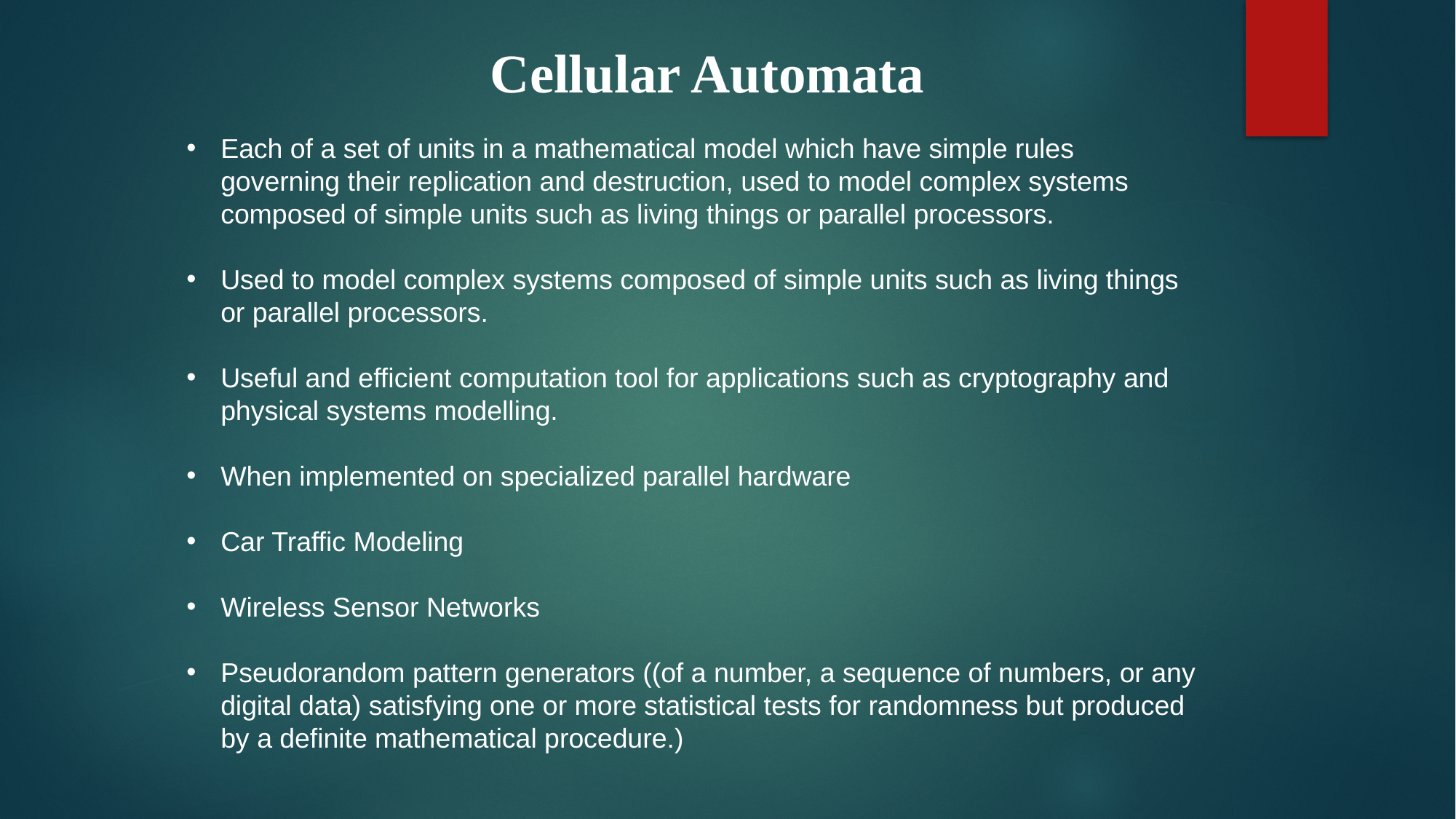

Cellular Automata
Each of a set of units in a mathematical model which have simple rules governing their replication and destruction, used to model complex systems composed of simple units such as living things or parallel processors.

Used to model complex systems composed of simple units such as living things or parallel processors.

Useful and efficient computation tool for applications such as cryptography and physical systems modelling.

When implemented on specialized parallel hardware

Car Traffic Modeling

Wireless Sensor Networks

Pseudorandom pattern generators ((of a number, a sequence of numbers, or any digital data) satisfying one or more statistical tests for randomness but produced by a definite mathematical procedure.)